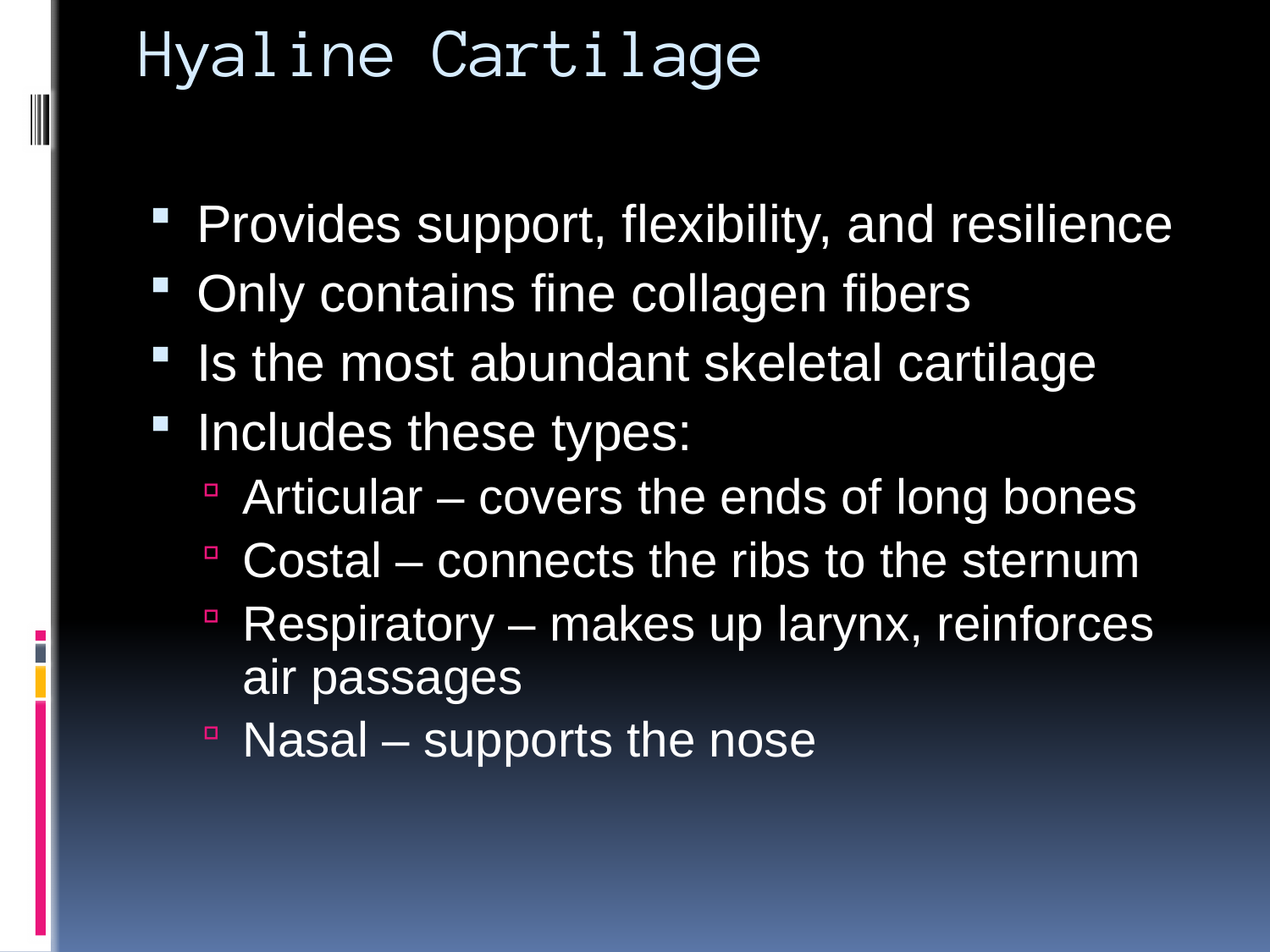

# Hyaline Cartilage
Provides support, flexibility, and resilience
Only contains fine collagen fibers
Is the most abundant skeletal cartilage
Includes these types:
Articular – covers the ends of long bones
Costal – connects the ribs to the sternum
Respiratory – makes up larynx, reinforces air passages
Nasal – supports the nose